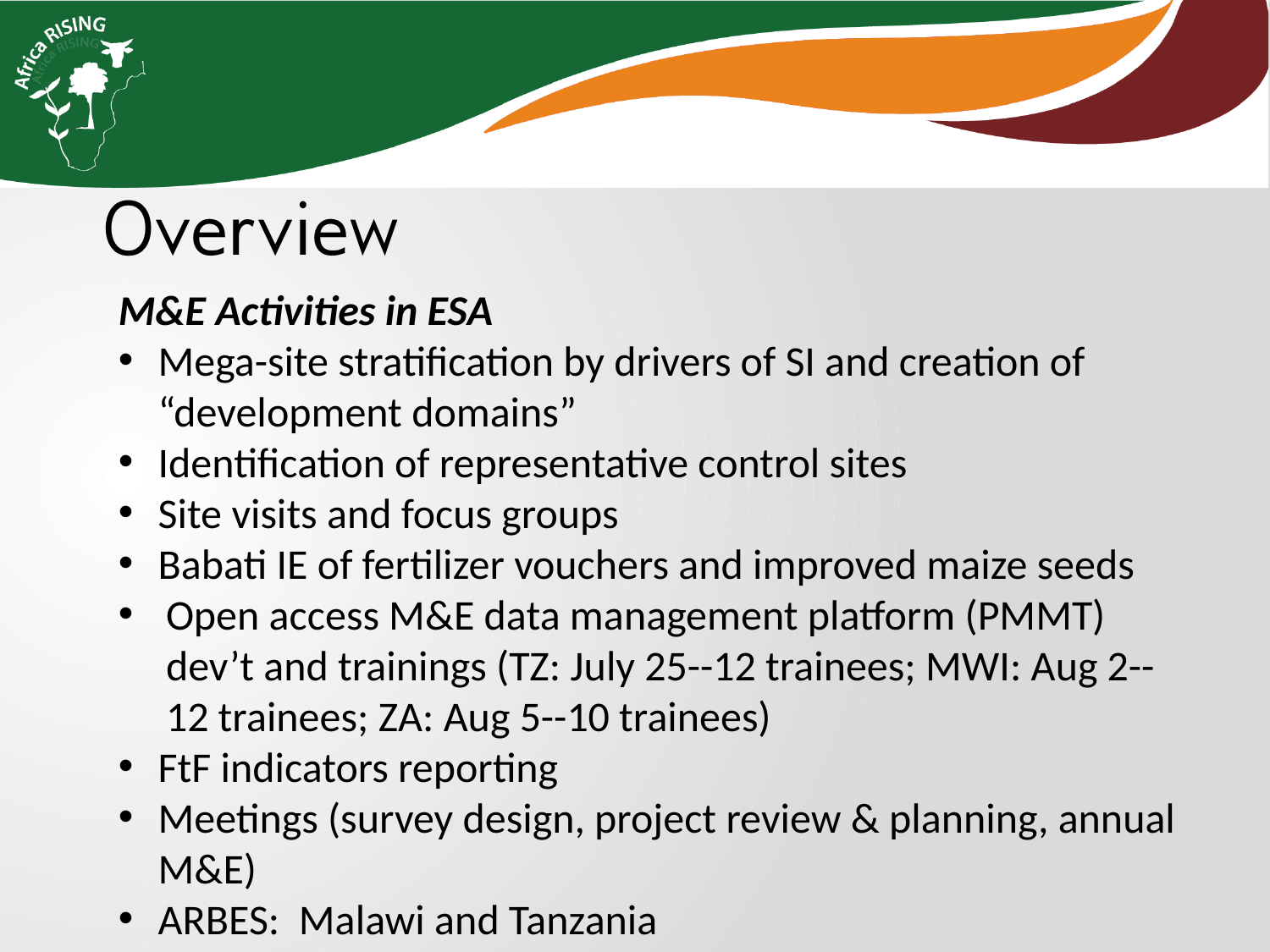

Overview
M&E Activities in ESA
Mega-site stratification by drivers of SI and creation of “development domains”
Identification of representative control sites
Site visits and focus groups
Babati IE of fertilizer vouchers and improved maize seeds
Open access M&E data management platform (PMMT)  dev’t and trainings (TZ: July 25--12 trainees; MWI: Aug 2--12 trainees; ZA: Aug 5--10 trainees)
FtF indicators reporting
Meetings (survey design, project review & planning, annual M&E)
ARBES:  Malawi and Tanzania